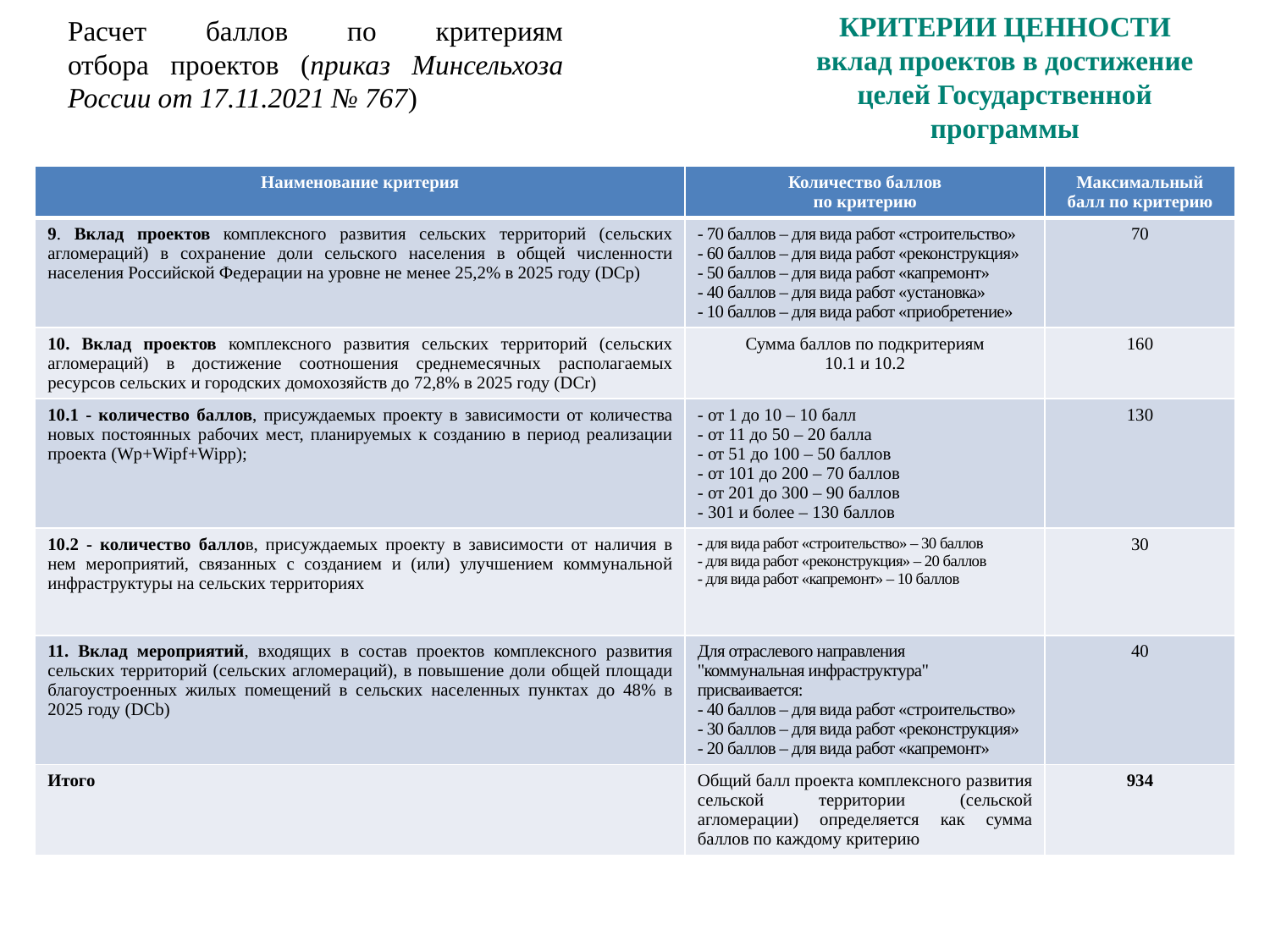

КРИТЕРИИ ЦЕННОСТИ
вклад проектов в достижение целей Государственной программы
# Расчет баллов по критериям отбора проектов (приказ Минсельхоза России от 17.11.2021 № 767)
| Наименование критерия | Количество баллов по критерию | Максимальный балл по критерию |
| --- | --- | --- |
| 9. Вклад проектов комплексного развития сельских территорий (сельских агломераций) в сохранение доли сельского населения в общей численности населения Российской Федерации на уровне не менее 25,2% в 2025 году (DCp) | - 70 баллов – для вида работ «строительство» - 60 баллов – для вида работ «реконструкция» - 50 баллов – для вида работ «капремонт» - 40 баллов – для вида работ «установка» - 10 баллов – для вида работ «приобретение» | 70 |
| 10. Вклад проектов комплексного развития сельских территорий (сельских агломераций) в достижение соотношения среднемесячных располагаемых ресурсов сельских и городских домохозяйств до 72,8% в 2025 году (DCr) | Сумма баллов по подкритериям 10.1 и 10.2 | 160 |
| 10.1 - количество баллов, присуждаемых проекту в зависимости от количества новых постоянных рабочих мест, планируемых к созданию в период реализации проекта (Wp+Wipf+Wipp); | - от 1 до 10 – 10 балл - от 11 до 50 – 20 балла - от 51 до 100 – 50 баллов - от 101 до 200 – 70 баллов - от 201 до 300 – 90 баллов - 301 и более – 130 баллов | 130 |
| 10.2 - количество баллов, присуждаемых проекту в зависимости от наличия в нем мероприятий, связанных с созданием и (или) улучшением коммунальной инфраструктуры на сельских территориях | - для вида работ «строительство» – 30 баллов - для вида работ «реконструкция» – 20 баллов - для вида работ «капремонт» – 10 баллов | 30 |
| 11. Вклад мероприятий, входящих в состав проектов комплексного развития сельских территорий (сельских агломераций), в повышение доли общей площади благоустроенных жилых помещений в сельских населенных пунктах до 48% в 2025 году (DCb) | Для отраслевого направления "коммунальная инфраструктура" присваивается: - 40 баллов – для вида работ «строительство» - 30 баллов – для вида работ «реконструкция» - 20 баллов – для вида работ «капремонт» | 40 |
| Итого | Общий балл проекта комплексного развития сельской территории (сельской агломерации) определяется как сумма баллов по каждому критерию | 934 |